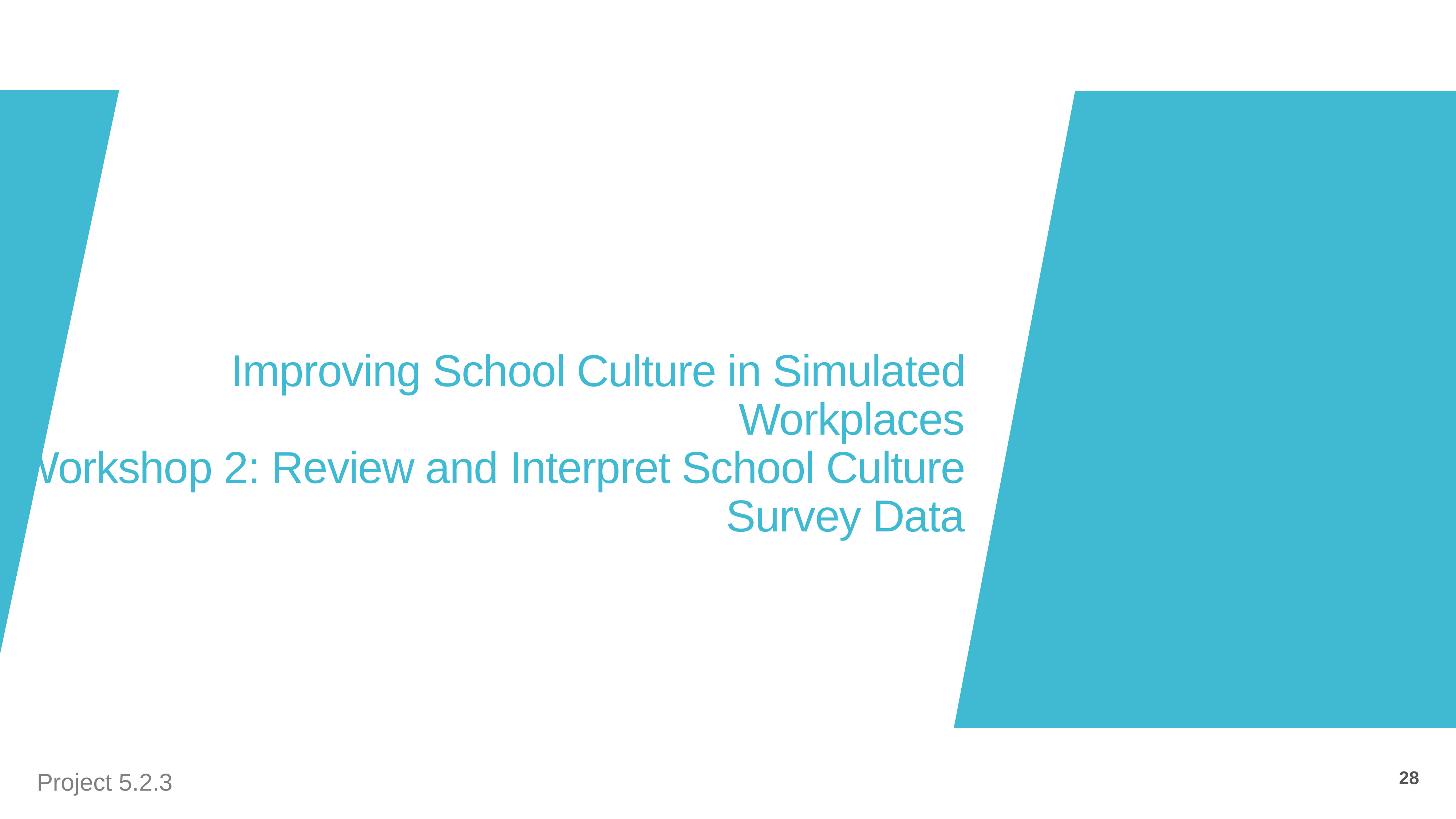

# Improving School Culture in Simulated Workplaces Workshop 2: Review and Interpret School Culture Survey Data
28
Project 5.2.3